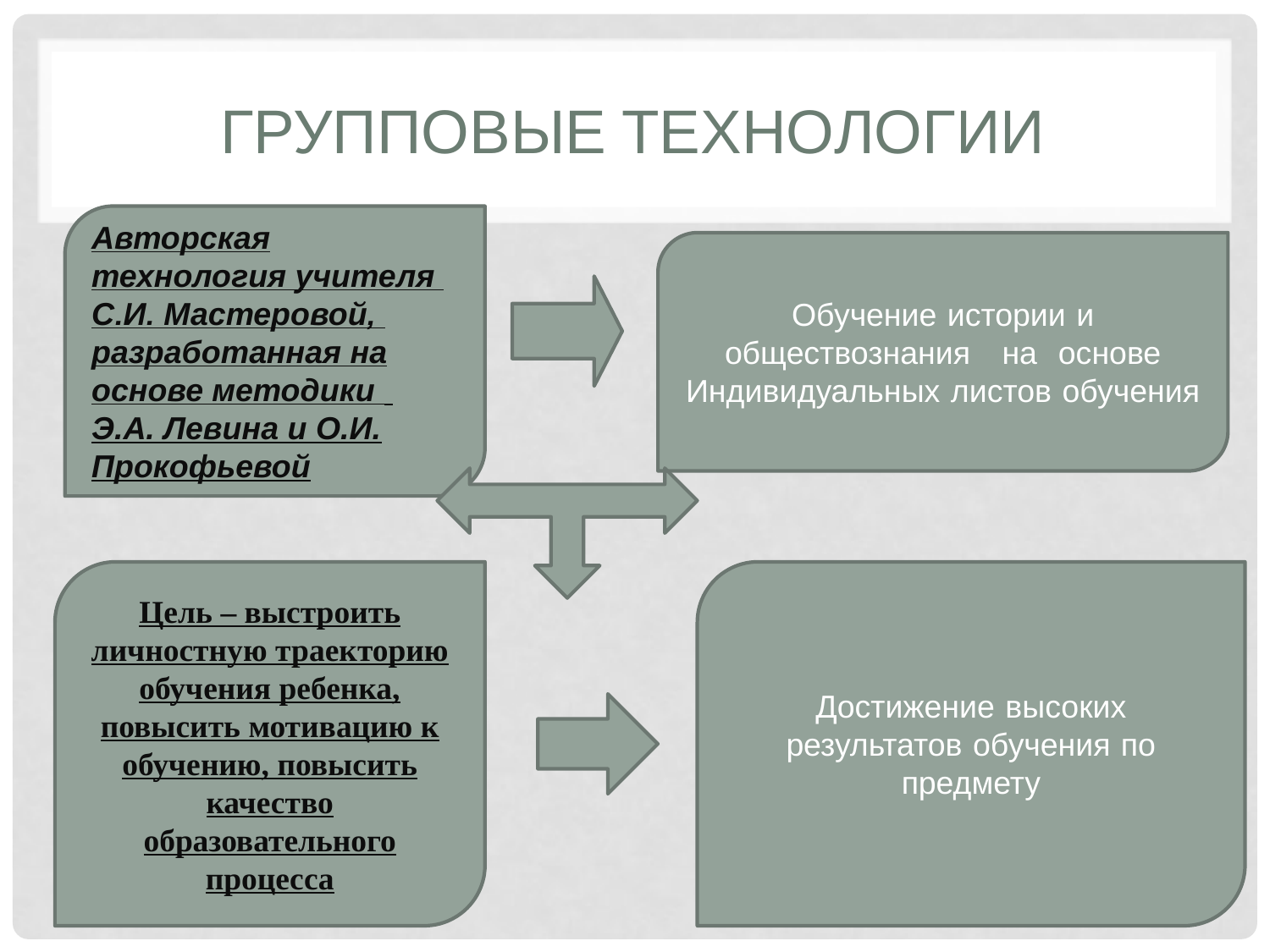

# Групповые ТЕХНОЛОГИИ

Авторская технология учителя  С.И. Мастеровой,  разработанная на основе методики   Э.А. Левина и О.И. Прокофьевой

Обучение истории и обществознания   на  основе Индивидуальных листов обучения

Цель – выстроить личностную траекторию обучения ребенка, повысить мотивацию к обучению, повысить качество образовательного процесса
Достижение высоких результатов обучения по предмету